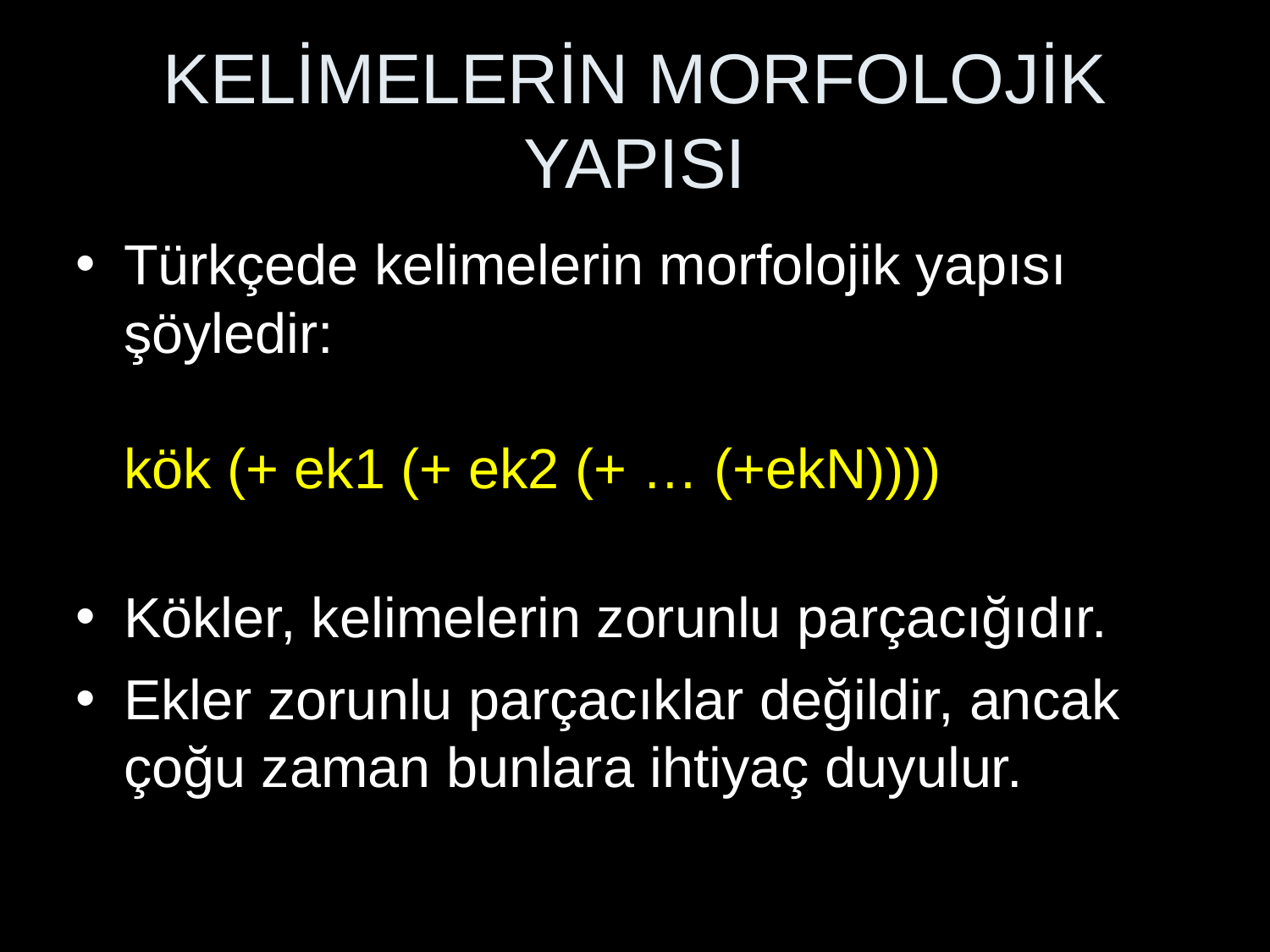

# KELİMELERİN MORFOLOJİK YAPISI
Türkçede kelimelerin morfolojik yapısı şöyledir:
kök (+ ek1 (+ ek2 (+ … (+ekN))))
Kökler, kelimelerin zorunlu parçacığıdır.
Ekler zorunlu parçacıklar değildir, ancak çoğu zaman bunlara ihtiyaç duyulur.